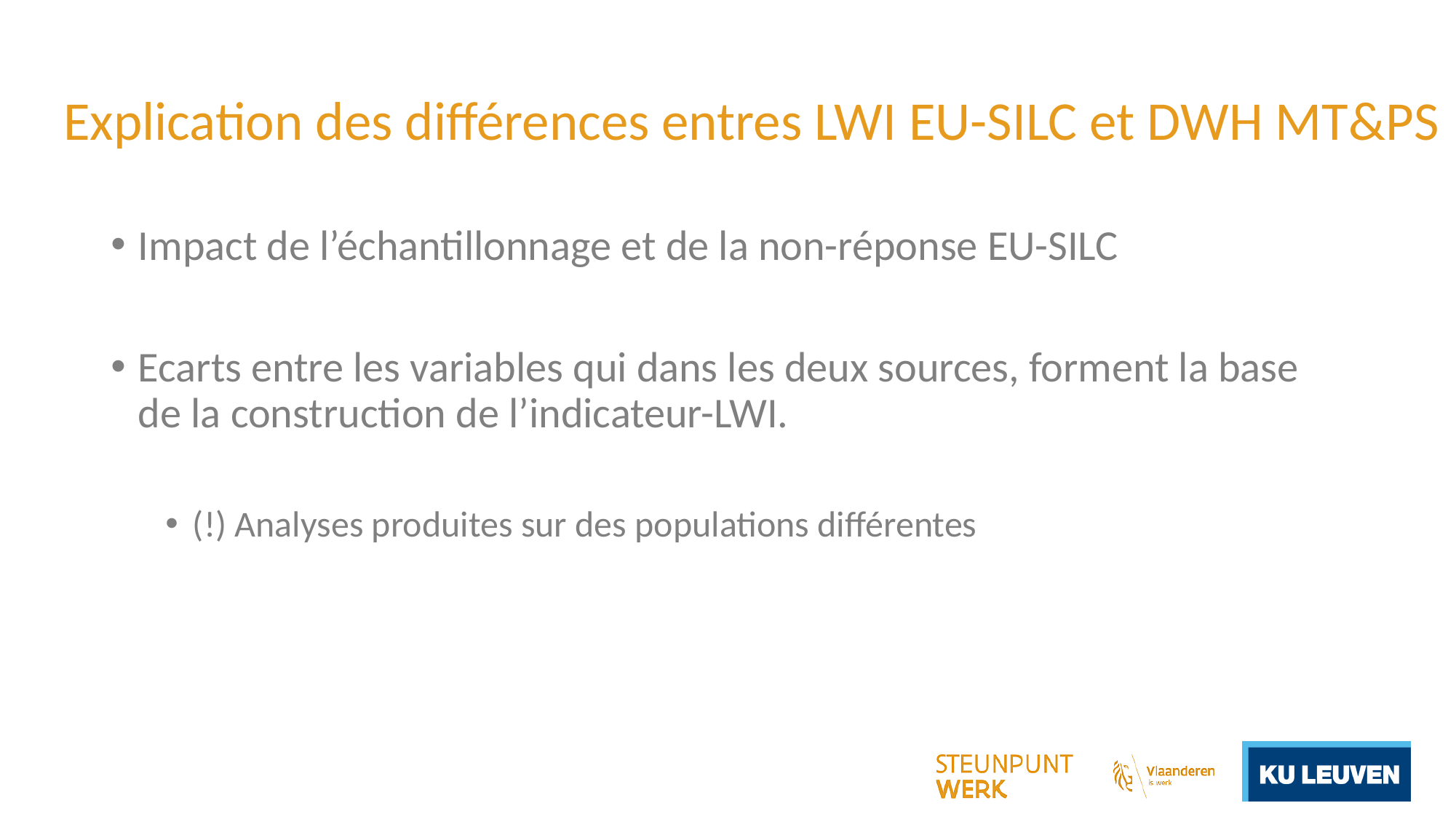

# Explication des différences entres LWI EU-SILC et DWH MT&PS
Impact de l’échantillonnage et de la non-réponse EU-SILC

Ecarts entre les variables qui dans les deux sources, forment la base de la construction de l’indicateur-LWI.

(!) Analyses produites sur des populations différentes